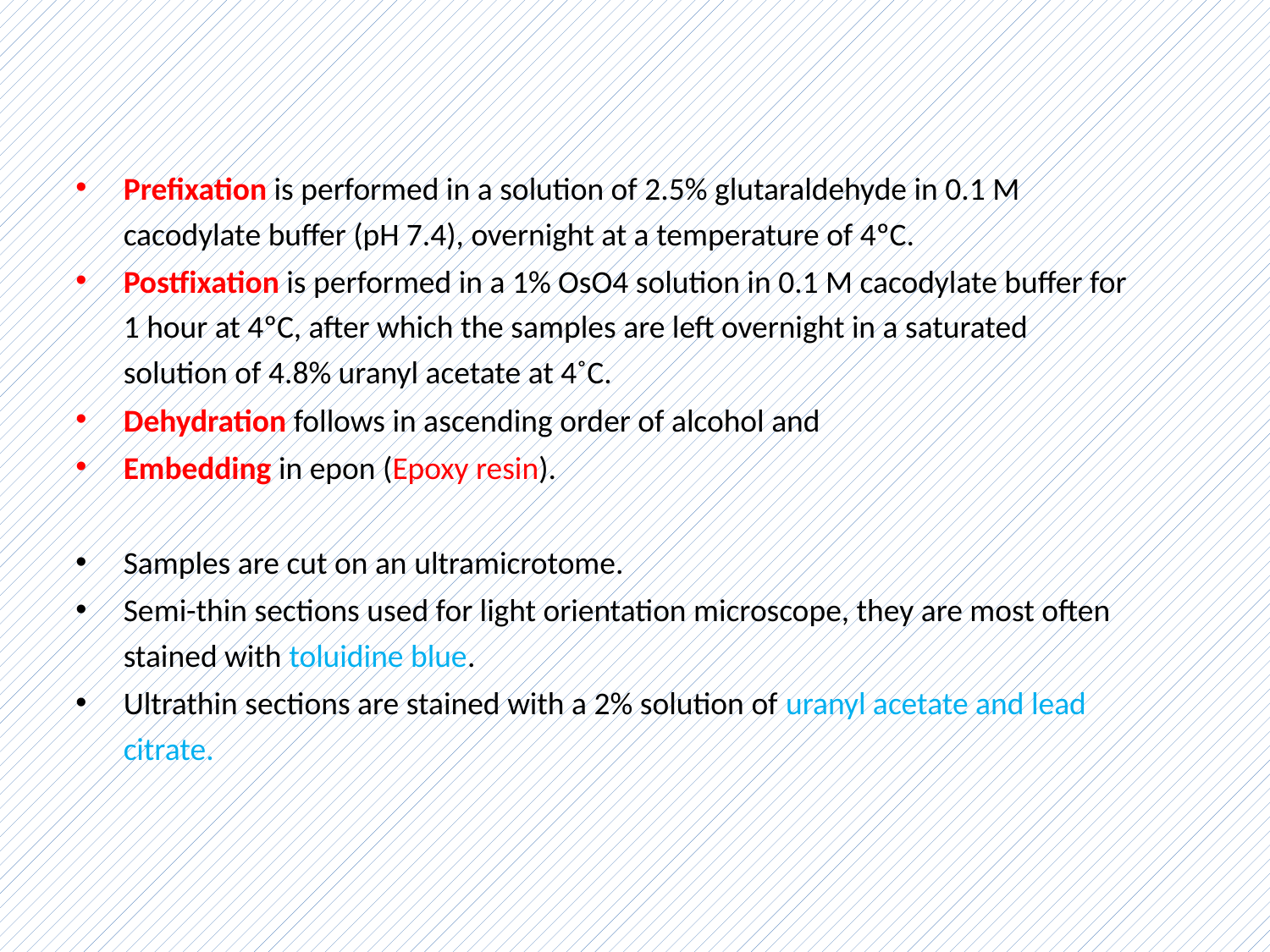

#
Prefixation is performed in a solution of 2.5% glutaraldehyde in 0.1 M cacodylate buffer (pH 7.4), overnight at a temperature of 4ºC.
Postfixation is performed in a 1% OsO4 solution in 0.1 M cacodylate buffer for 1 hour at 4ºC, after which the samples are left overnight in a saturated solution of 4.8% uranyl acetate at 4˚C.
Dehydration follows in ascending order of alcohol and
Embedding in epon (Epoxy resin).

Samples are cut on an ultramicrotome.
Semi-thin sections used for light orientation microscope, they are most often stained with toluidine blue.
Ultrathin sections are stained with a 2% solution of uranyl acetate and lead citrate.